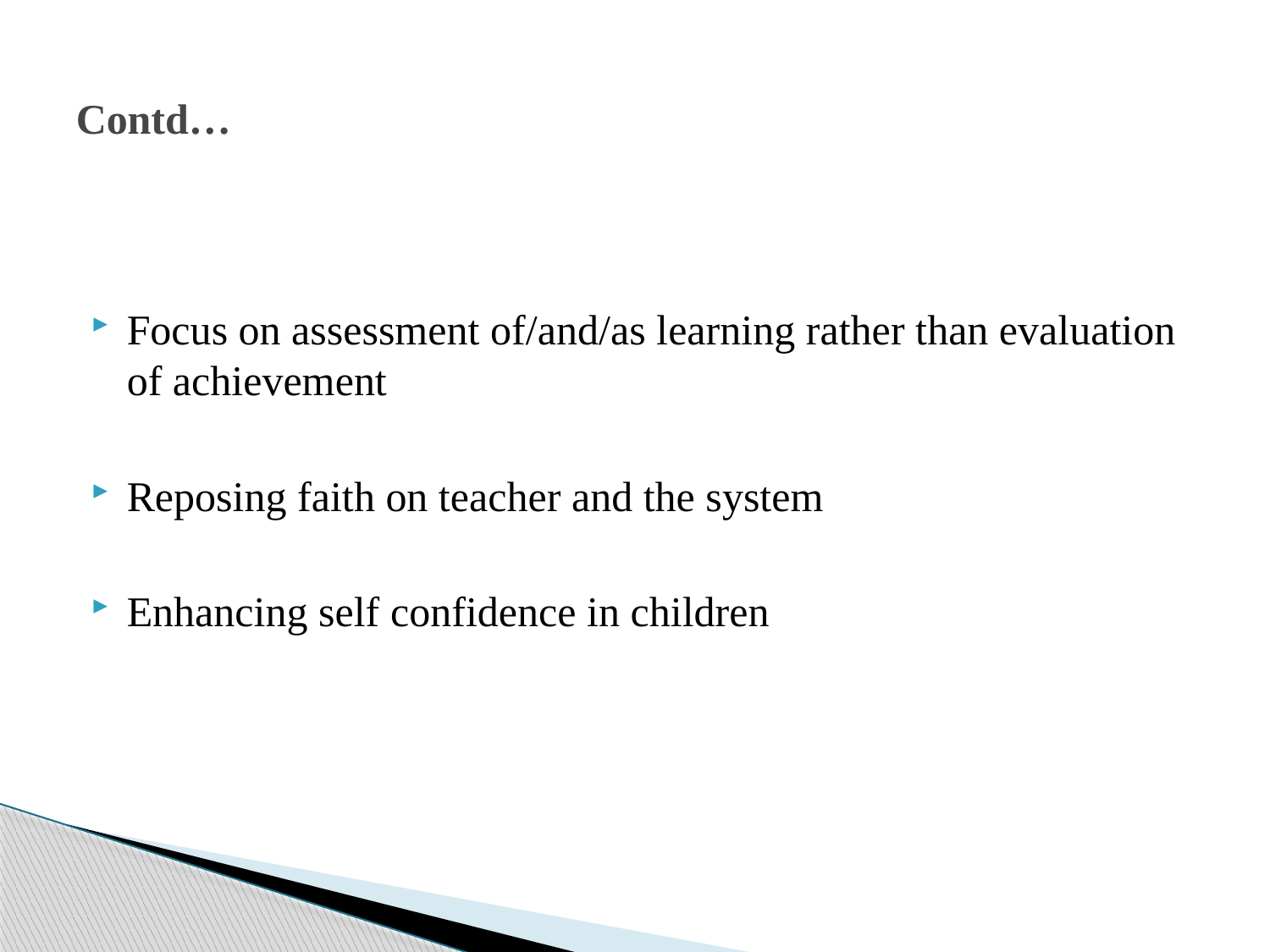

# Contd…
Focus on assessment of/and/as learning rather than evaluation of achievement

Reposing faith on teacher and the system

Enhancing self confidence in children